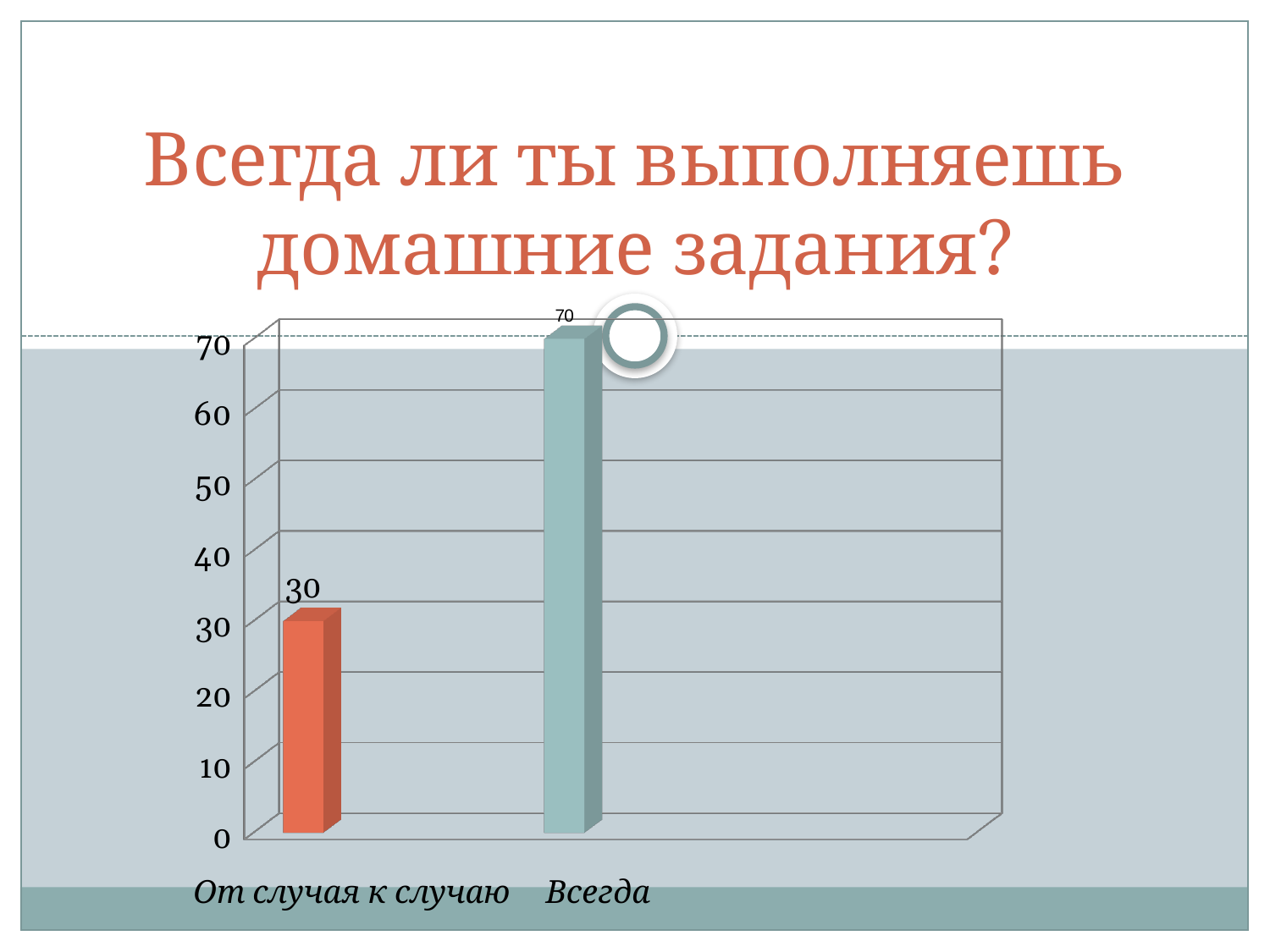

# Всегда ли ты выполняешь домашние задания?

[unsupported chart]

От случая к случаю
Всегда